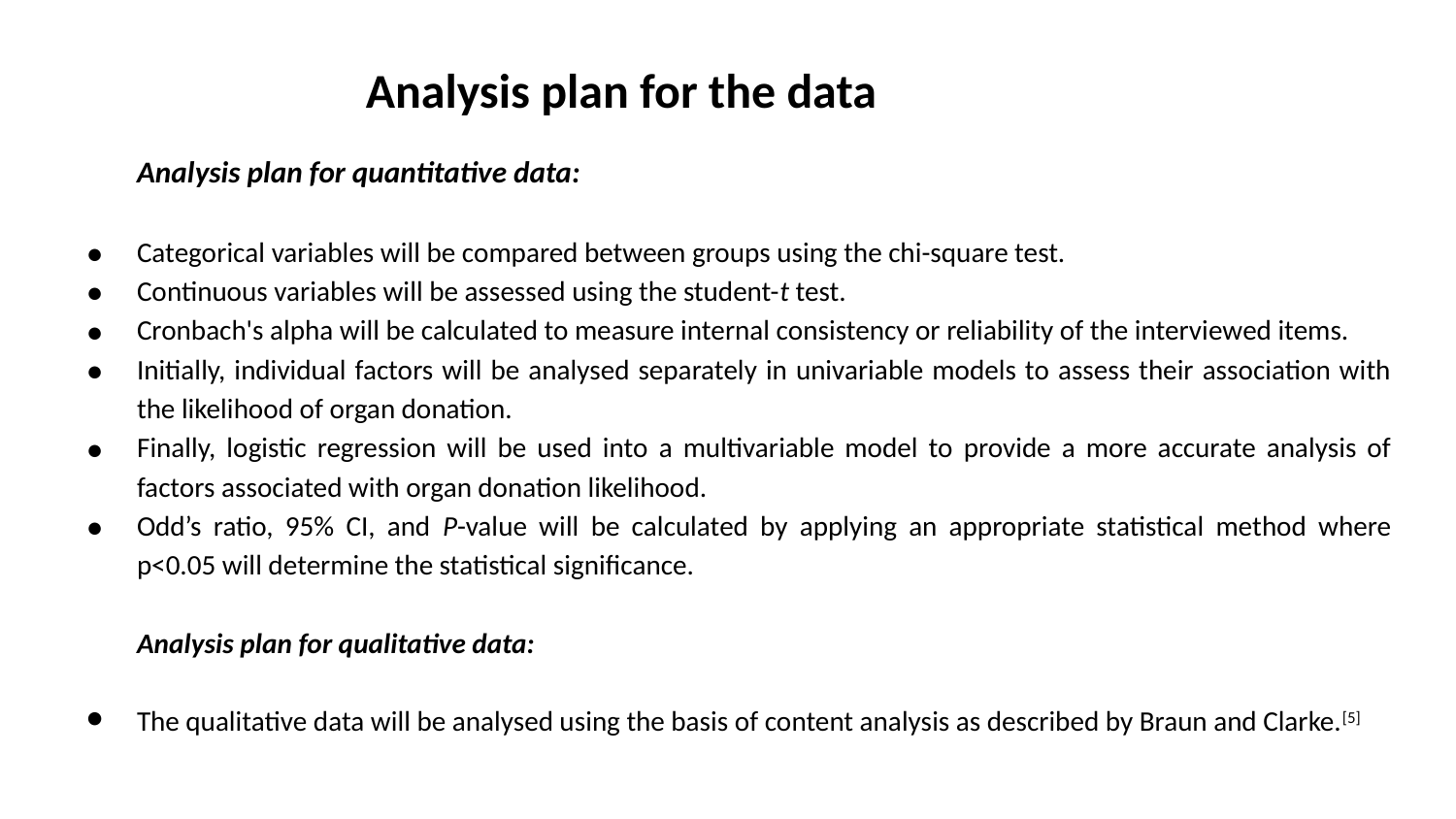

# Analysis plan for the data
Analysis plan for quantitative data:

Categorical variables will be compared between groups using the chi-square test.
Continuous variables will be assessed using the student-t test.
Cronbach's alpha will be calculated to measure internal consistency or reliability of the interviewed items.
Initially, individual factors will be analysed separately in univariable models to assess their association with the likelihood of organ donation.
Finally, logistic regression will be used into a multivariable model to provide a more accurate analysis of factors associated with organ donation likelihood.
Odd’s ratio, 95% CI, and P-value will be calculated by applying an appropriate statistical method where p<0.05 will determine the statistical significance.

Analysis plan for qualitative data:

The qualitative data will be analysed using the basis of content analysis as described by Braun and Clarke.[5]